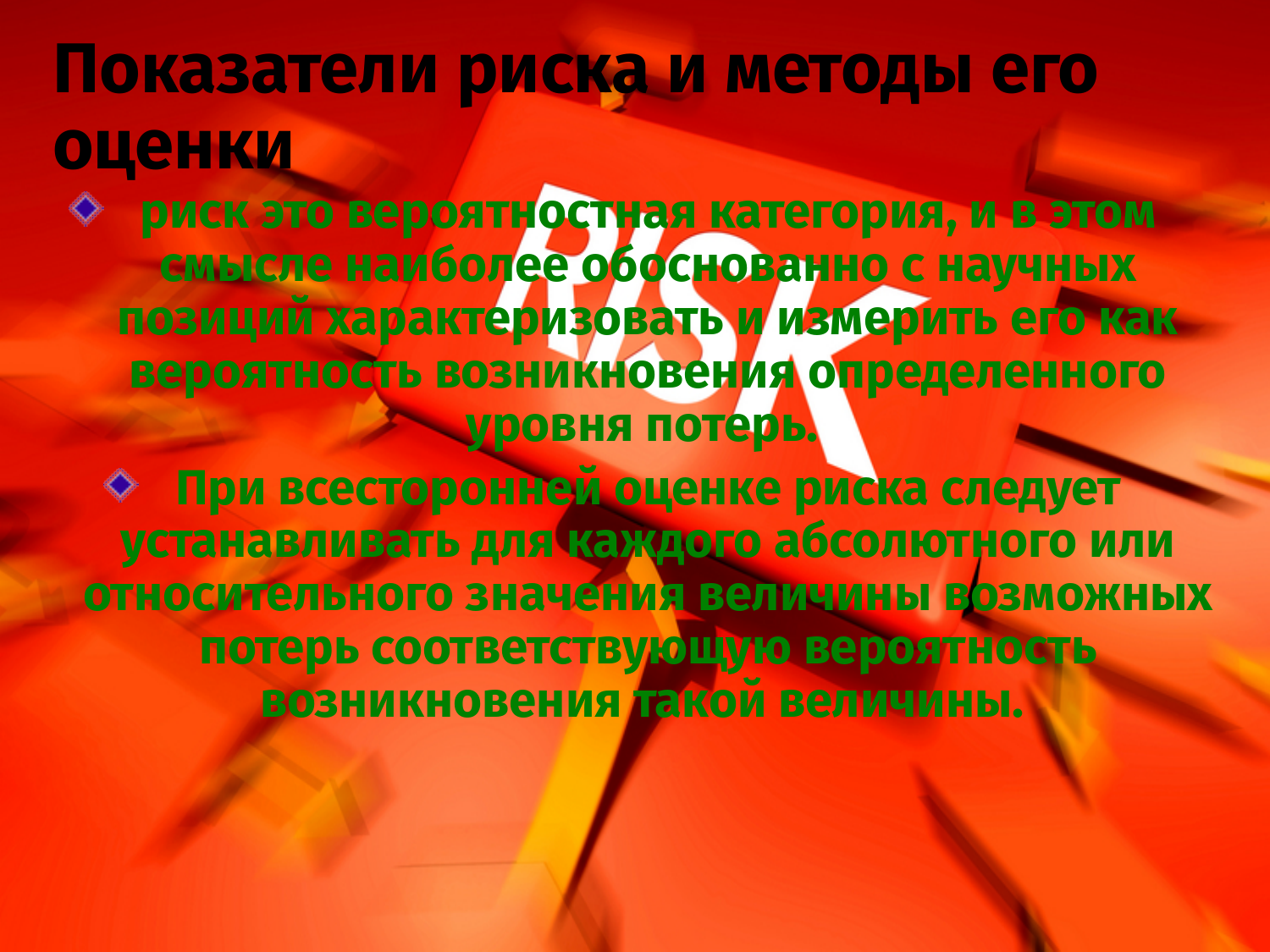

# Показатели риска и методы его оценки
риск это вероятностная категория, и в этом смысле наиболее обоснованно с научных позиций характеризовать и измерить его как вероятность возникновения определенного уровня потерь.
При всесторонней оценке риска следует устанавливать для каждого абсолютного или относительного значения величины возможных потерь соответствующую вероятность возникновения такой величины.